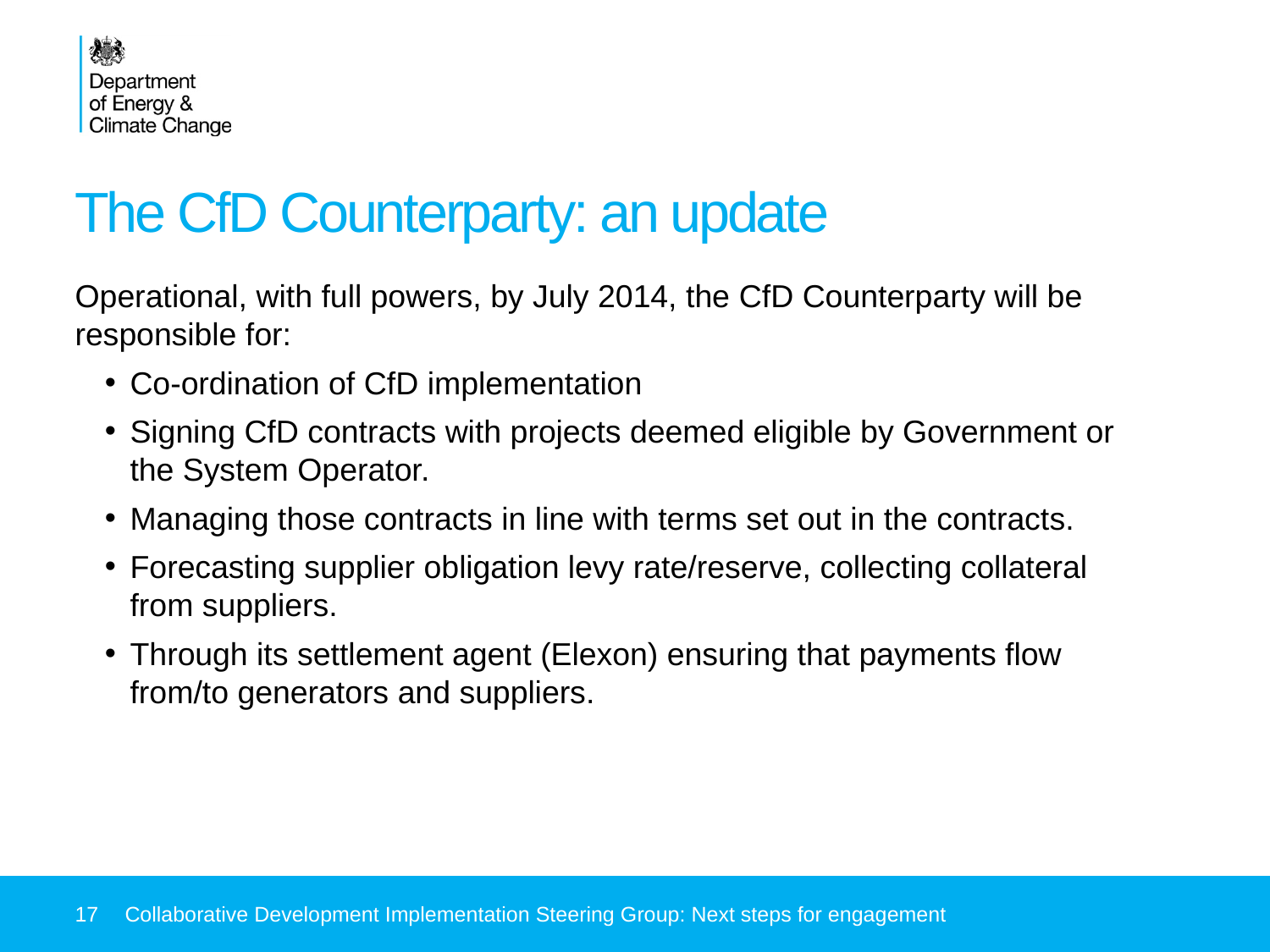

The CfD Counterparty: an update
Operational, with full powers, by July 2014, the CfD Counterparty will be responsible for:
Co-ordination of CfD implementation
Signing CfD contracts with projects deemed eligible by Government or the System Operator.
Managing those contracts in line with terms set out in the contracts.
Forecasting supplier obligation levy rate/reserve, collecting collateral from suppliers.
Through its settlement agent (Elexon) ensuring that payments flow from/to generators and suppliers.

17
Collaborative Development Implementation Steering Group: Next steps for engagement